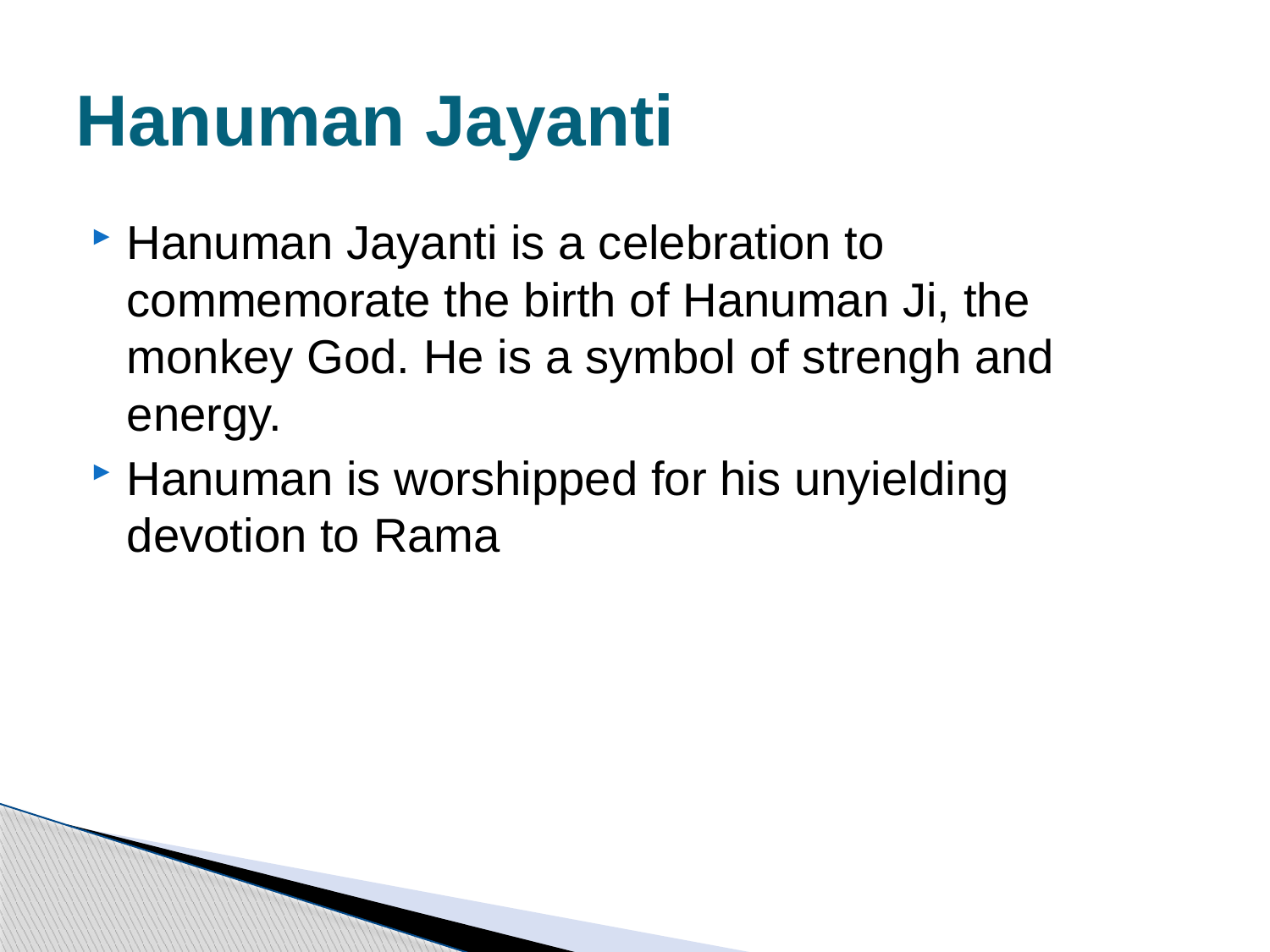

# Hanuman Jayanti
Hanuman Jayanti is a celebration to commemorate the birth of Hanuman Ji, the monkey God. He is a symbol of strengh and energy.
Hanuman is worshipped for his unyielding devotion to Rama